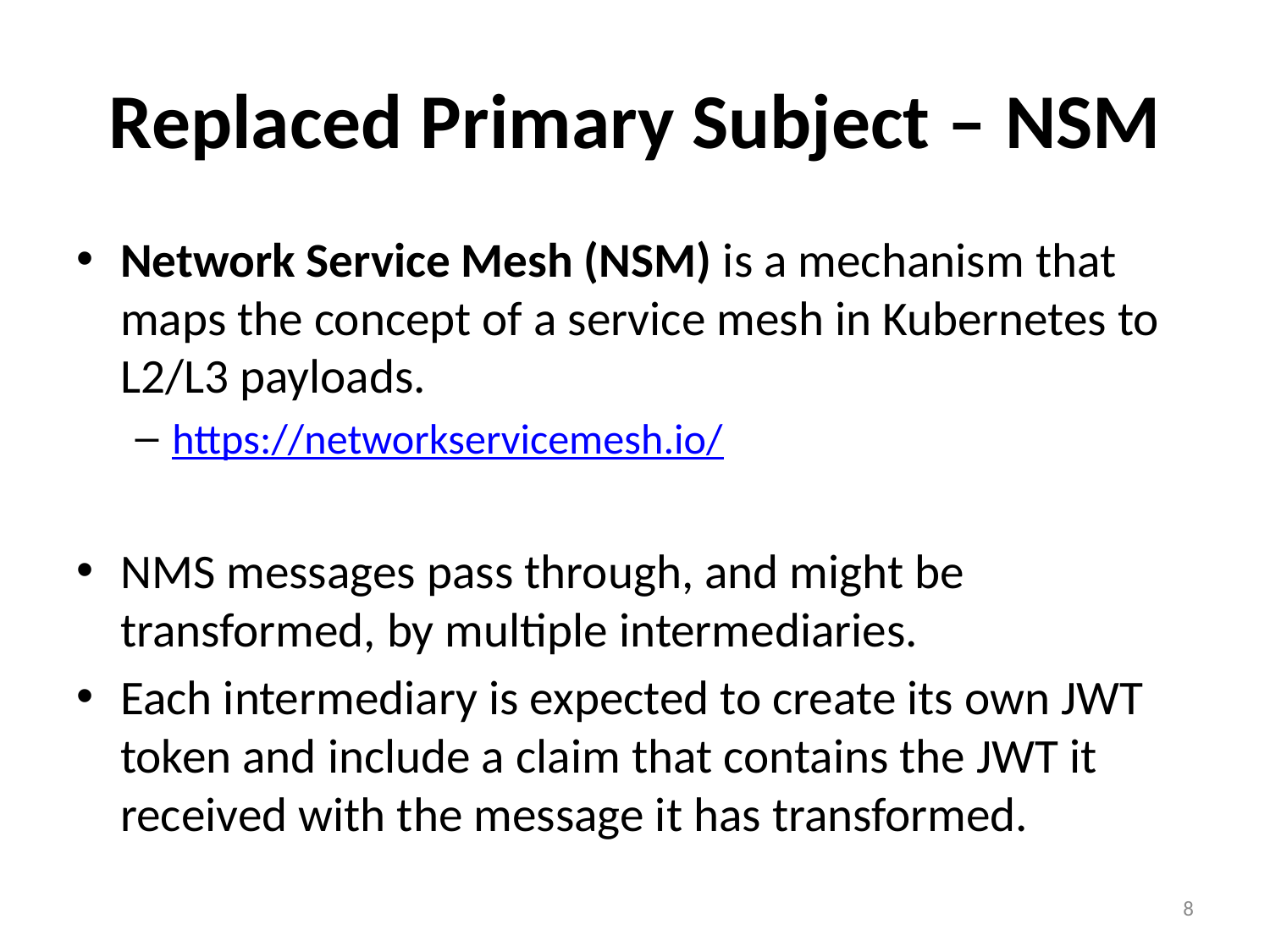

# Replaced Primary Subject – NSM
Network Service Mesh (NSM) is a mechanism that maps the concept of a service mesh in Kubernetes to L2/L3 payloads.
https://networkservicemesh.io/

NMS messages pass through, and might be transformed, by multiple intermediaries.
Each intermediary is expected to create its own JWT token and include a claim that contains the JWT it received with the message it has transformed.
8